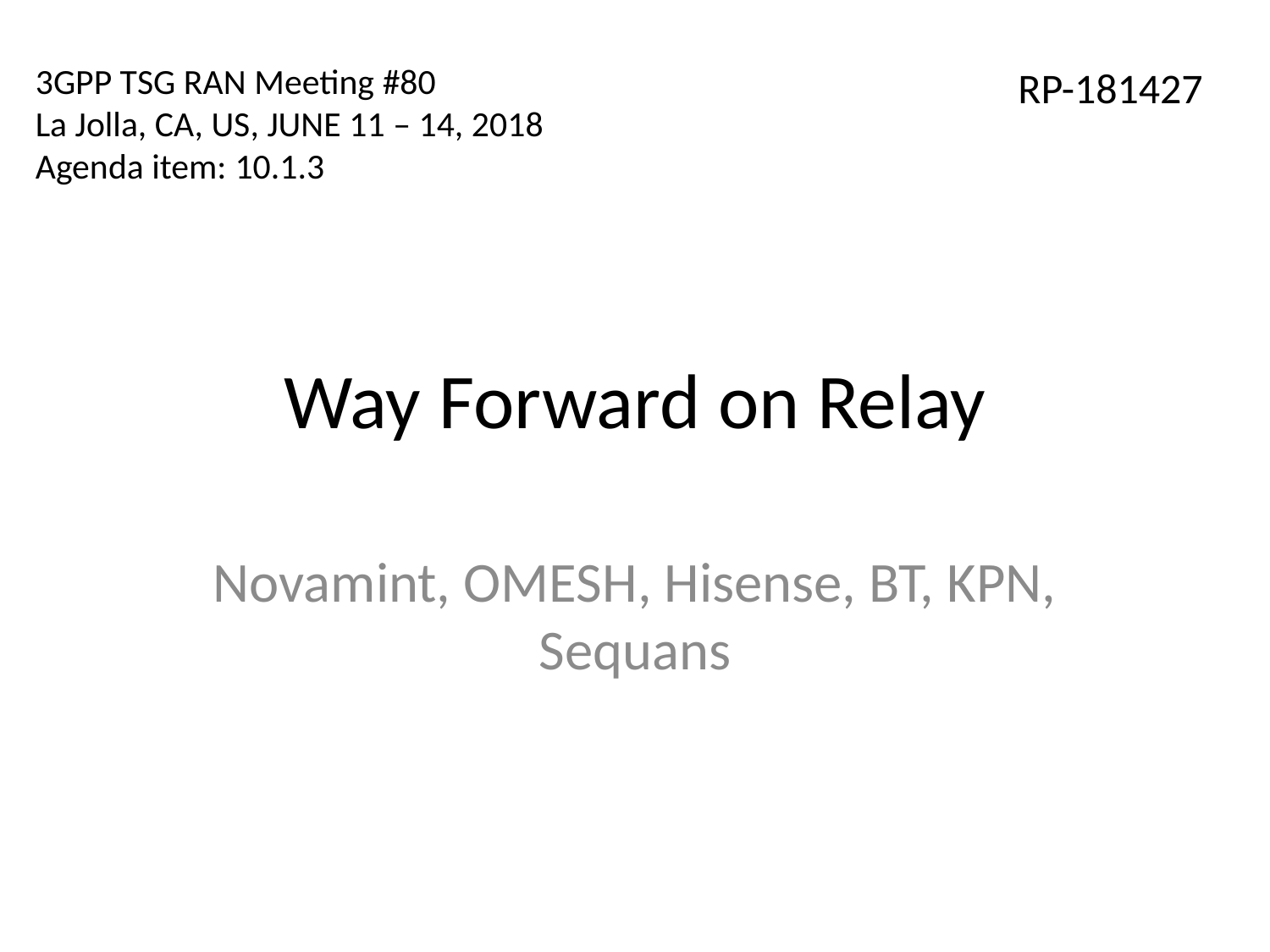

3GPP TSG RAN Meeting #80
La Jolla, CA, US, JUNE 11 – 14, 2018
Agenda item: 10.1.3
 RP-181427
# Way Forward on Relay
Novamint, OMESH, Hisense, BT, KPN, Sequans